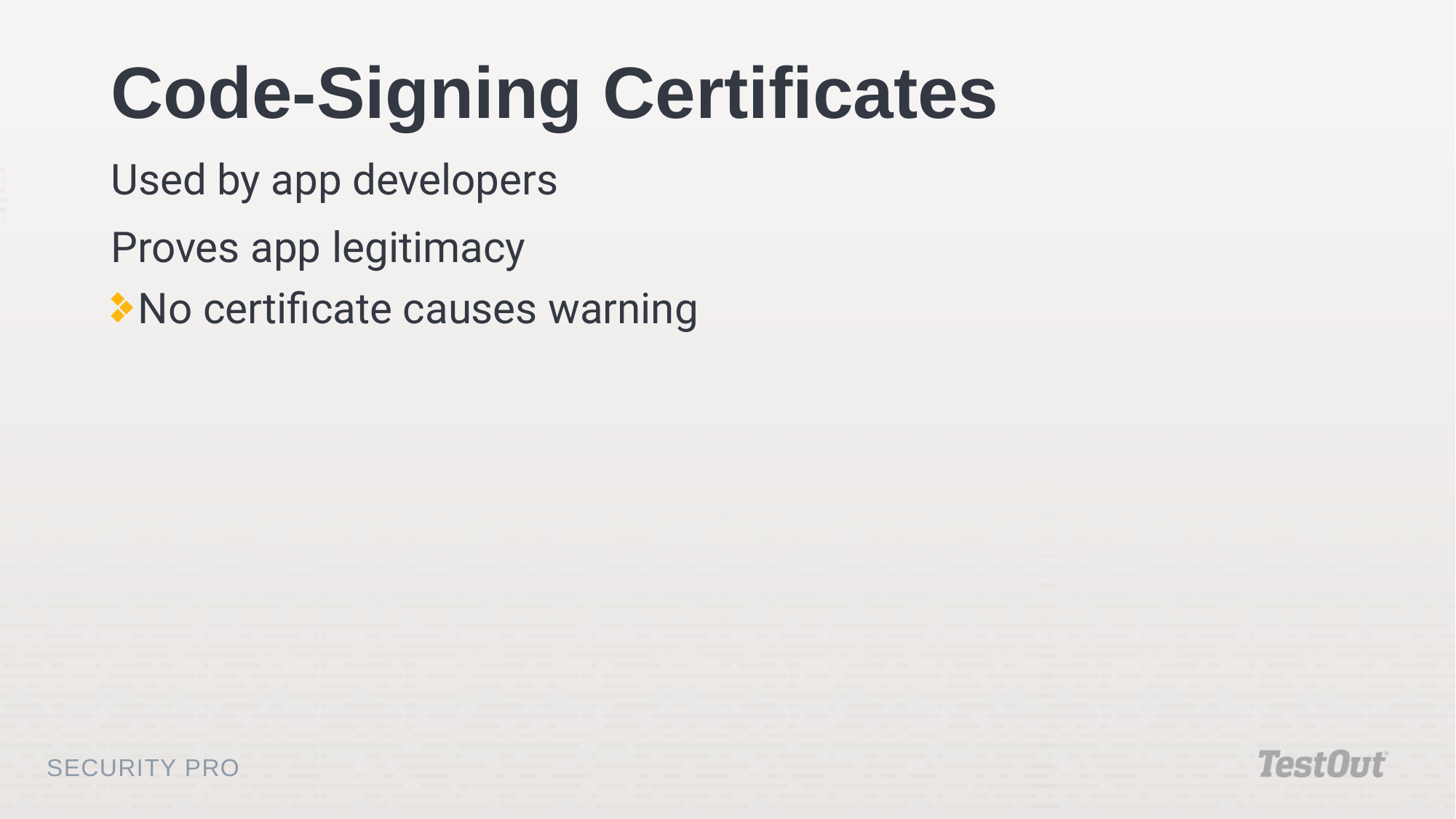

# Code-Signing Certificates
Used by app developers
Proves app legitimacy
No certificate causes warning
Security Pro